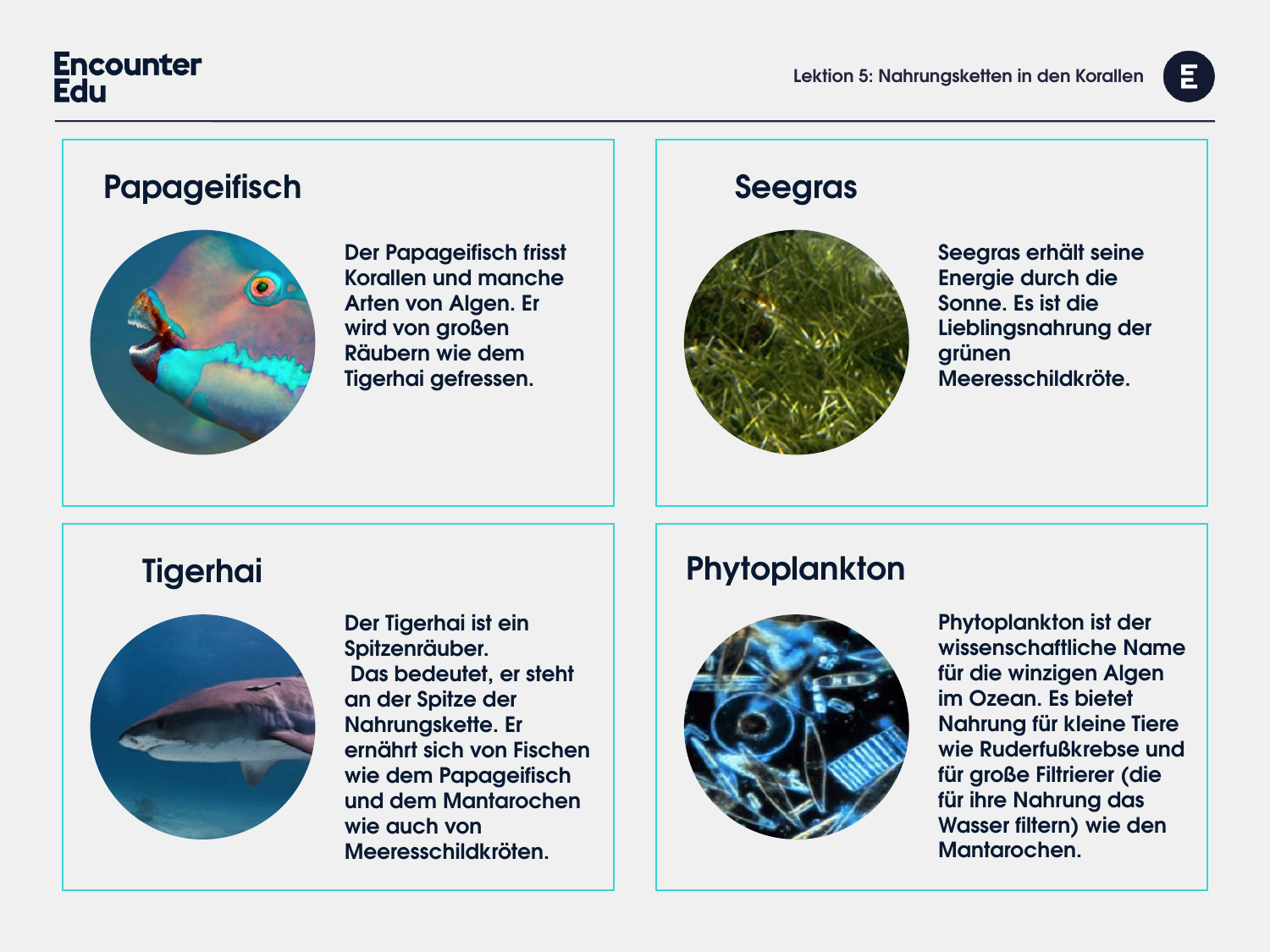

# Lektion 5: Nahrungsketten in den Korallen

Papageifisch
Seegras

Der Papageifisch frisst Korallen und manche Arten von Algen. Er
wird von großen Räubern wie dem Tigerhai gefressen.

Seegras erhält seine Energie durch die Sonne. Es ist die Lieblingsnahrung der grünen Meeresschildkröte.

Phytoplankton
Tigerhai
Phytoplankton ist der wissenschaftliche Name für die winzigen Algen im Ozean. Es bietet Nahrung für kleine Tiere wie Ruderfußkrebse und für große Filtrierer (die für ihre Nahrung das Wasser filtern) wie den Mantarochen.
Der Tigerhai ist ein Spitzenräuber.
 Das bedeutet, er steht an der Spitze der Nahrungskette. Er ernährt sich von Fischen wie dem Papageifisch und dem Mantarochen
wie auch von Meeresschildkröten.